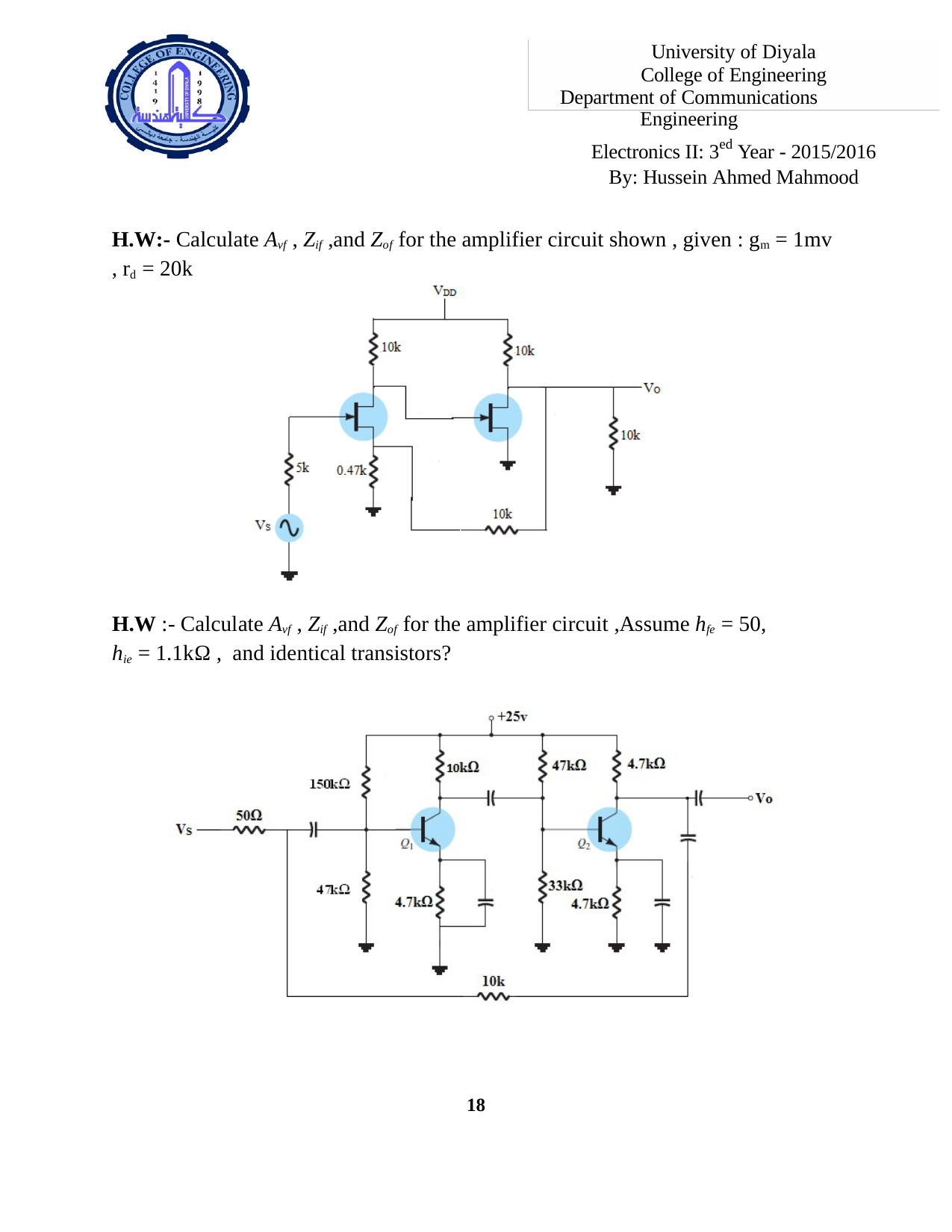

University of Diyala College of Engineering
Department of Communications Engineering
Electronics II: 3ed Year - 2015/2016 By: Hussein Ahmed Mahmood

H.W:- Calculate Avf  , Zif  ,and Zof  for the amplifier circuit shown , given : gm = 1mv
, rd  = 20k

H.W :- Calculate Avf  , Zif  ,and Zof  for the amplifier circuit ,Assume hfe  = 50,
hie  = 1.1kΩ ,  and identical transistors?

18